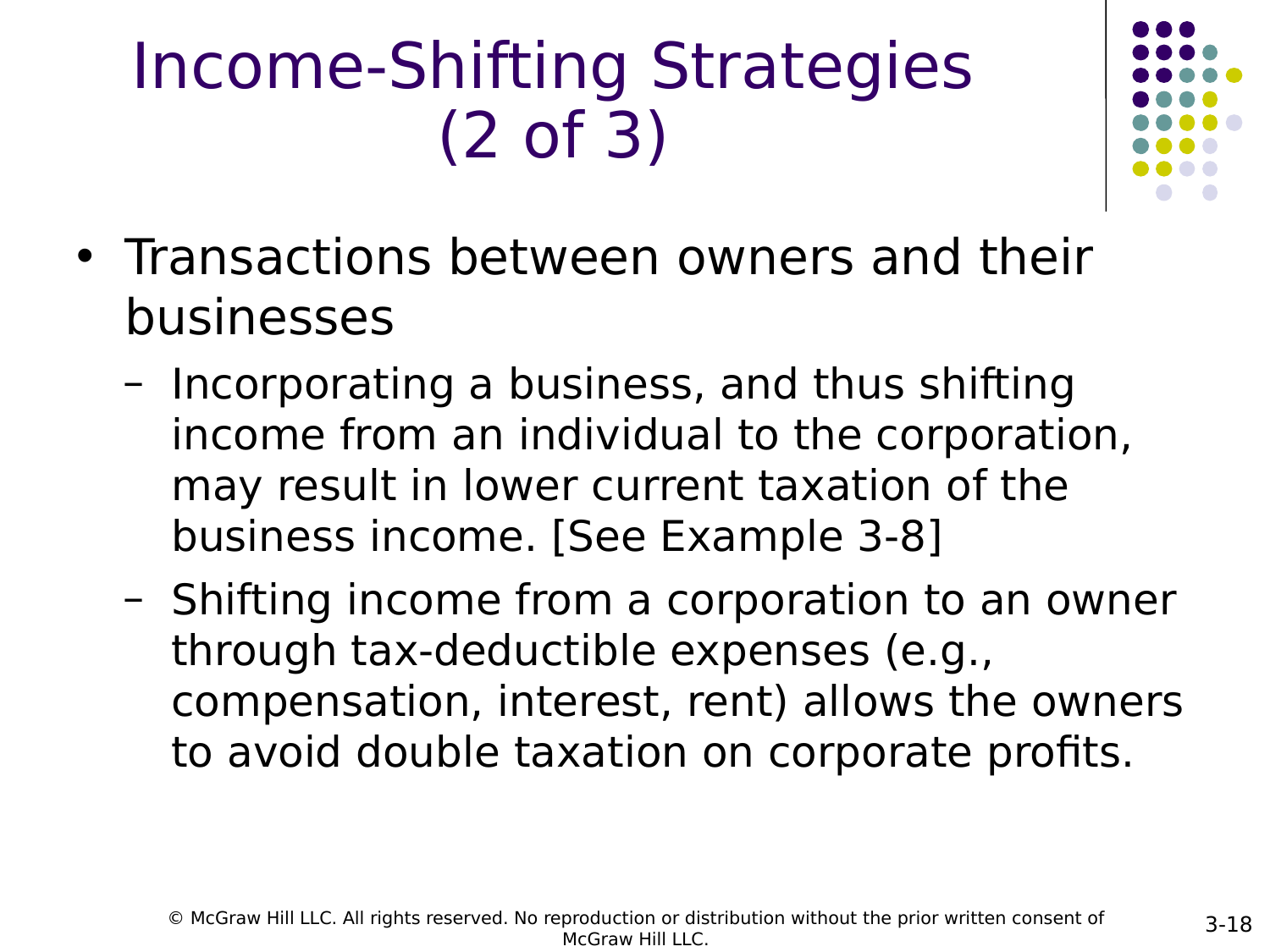

# Income-Shifting Strategies (2 of 3)
Transactions between owners and their businesses
Incorporating a business, and thus shifting income from an individual to the corporation, may result in lower current taxation of the business income. [See Example 3-8]
Shifting income from a corporation to an owner through tax-deductible expenses (e.g., compensation, interest, rent) allows the owners to avoid double taxation on corporate profits.
3-18